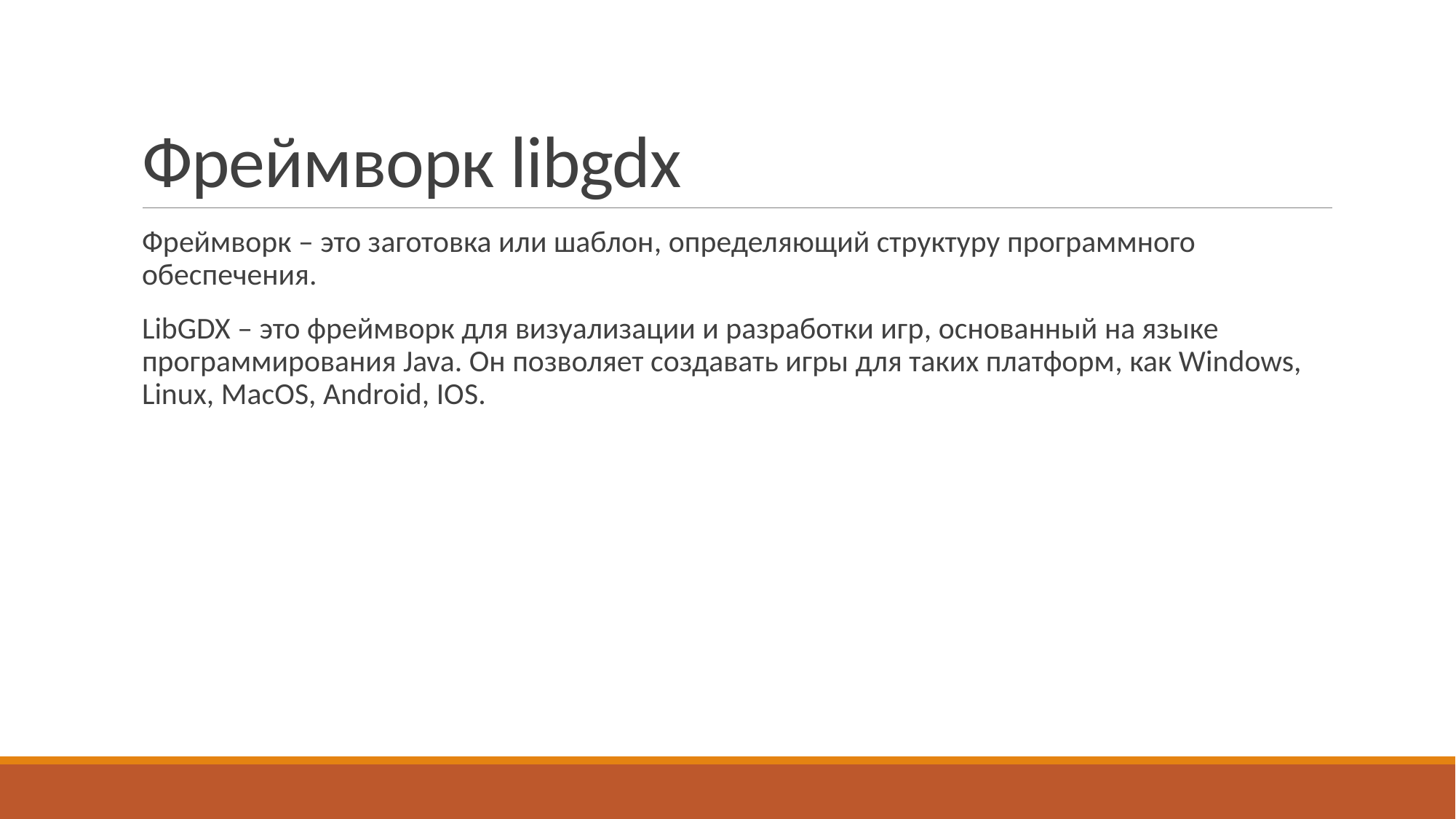

# Фреймворк libgdx
Фреймворк – это заготовка или шаблон, определяющий структуру программного обеспечения.
LibGDX – это фреймворк для визуализации и разработки игр, основанный на языке программирования Java. Он позволяет создавать игры для таких платформ, как Windows, Linux, MacOS, Android, IOS.